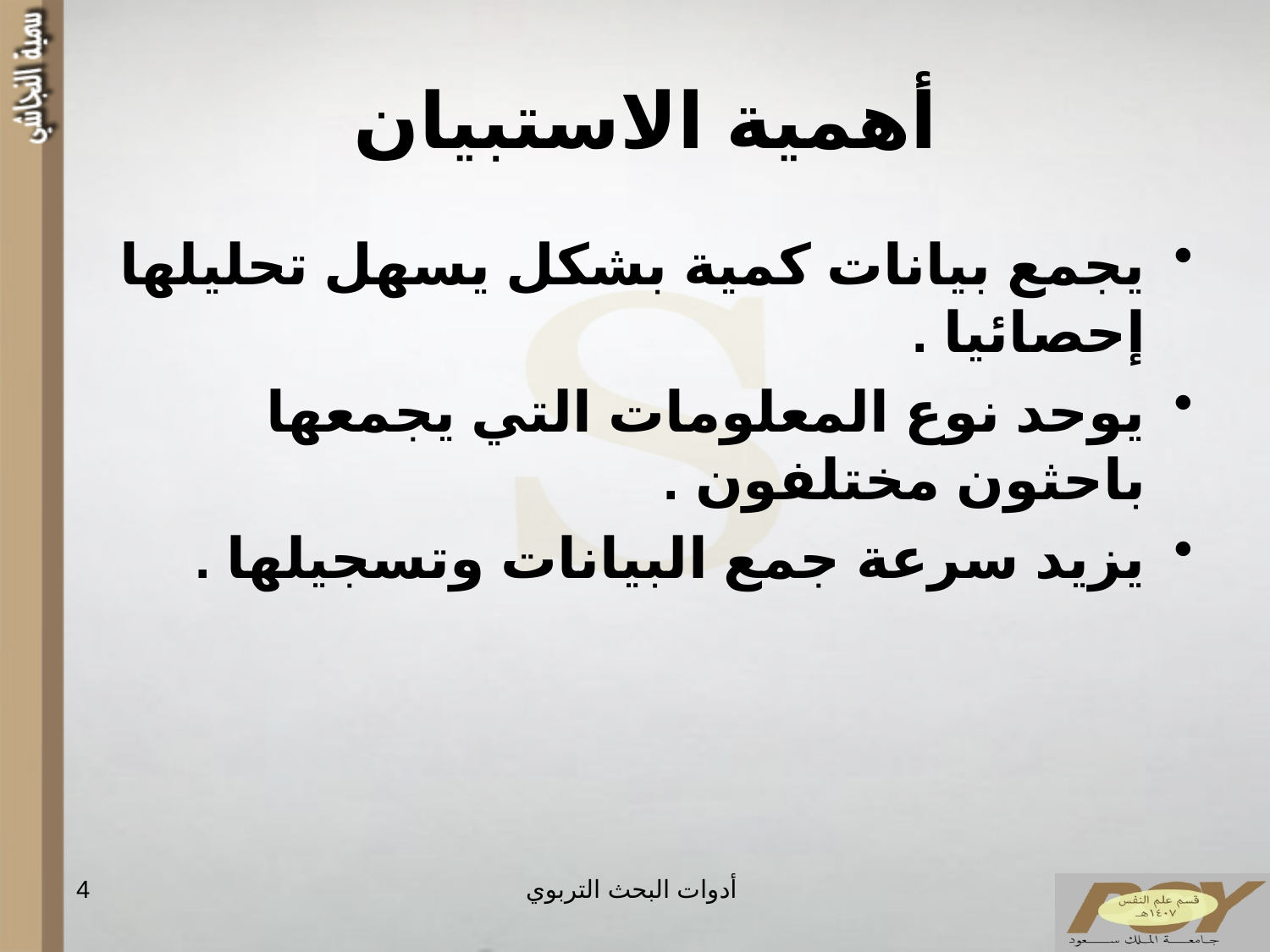

# أهمية الاستبيان
يجمع بيانات كمية بشكل يسهل تحليلها إحصائيا .
يوحد نوع المعلومات التي يجمعها باحثون مختلفون .
يزيد سرعة جمع البيانات وتسجيلها .

4
أدوات البحث التربوي